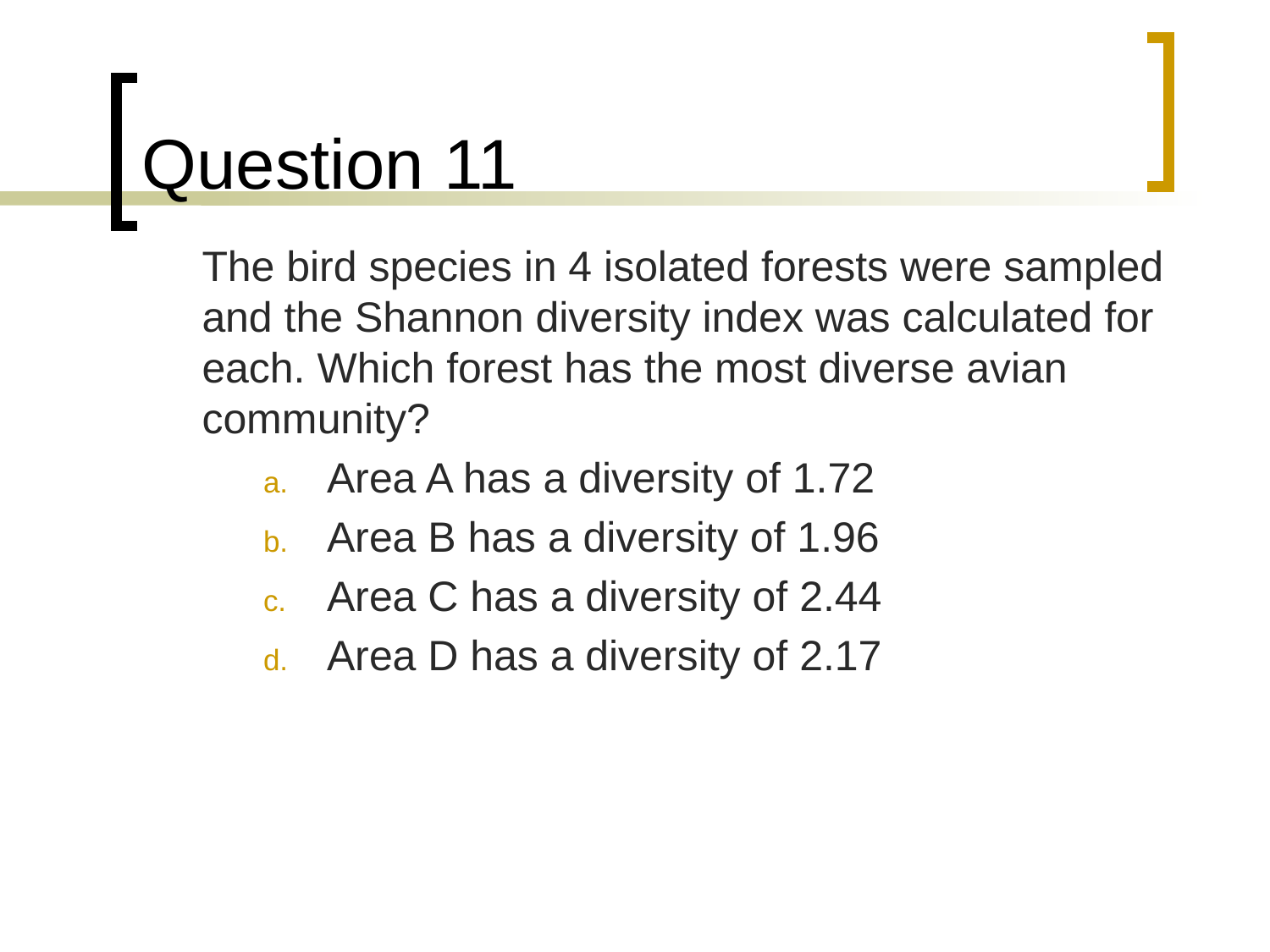

# Question 11
	The bird species in 4 isolated forests were sampled and the Shannon diversity index was calculated for each. Which forest has the most diverse avian community?
Area A has a diversity of 1.72
Area B has a diversity of 1.96
Area C has a diversity of 2.44
Area D has a diversity of 2.17